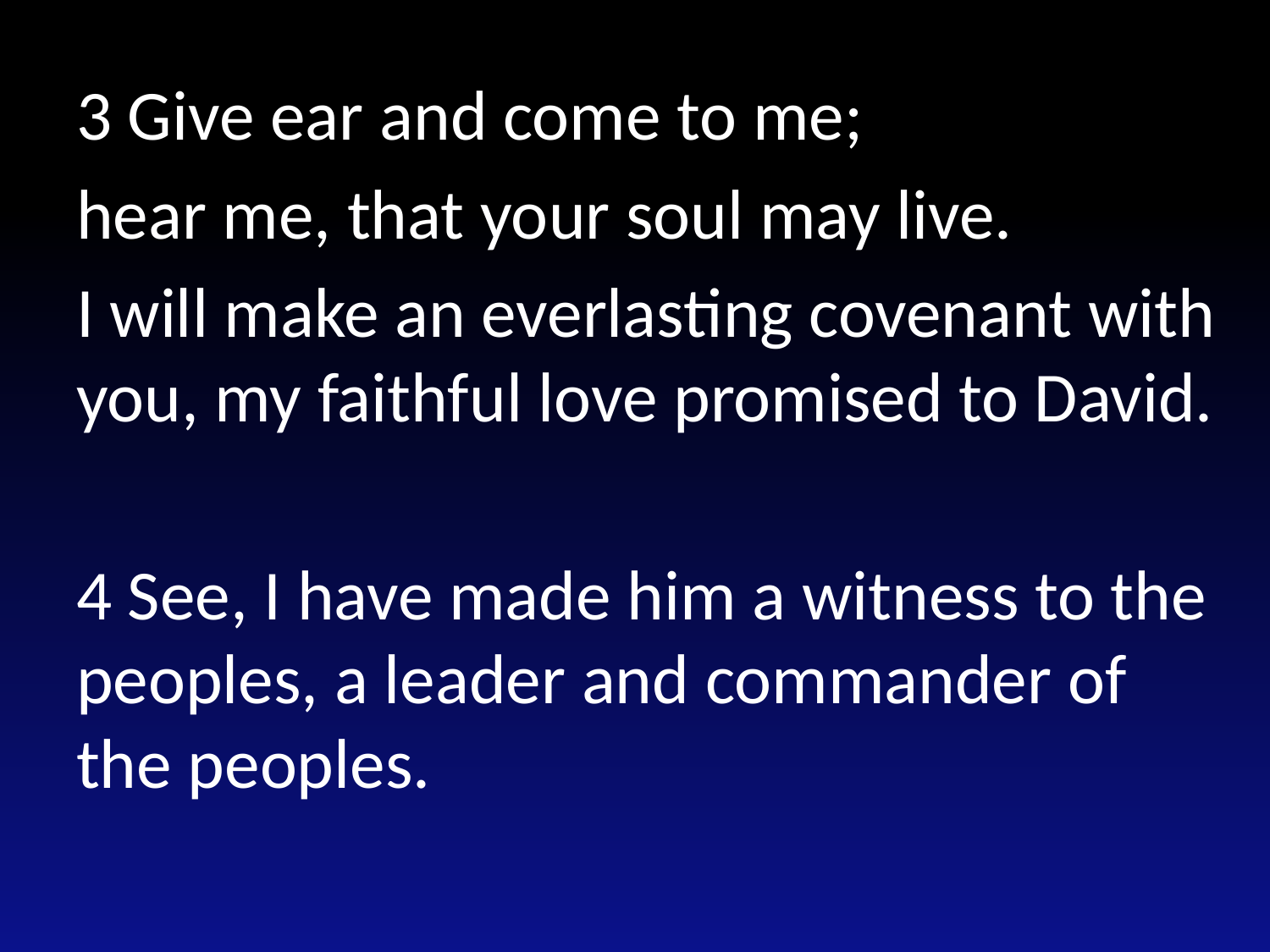

#
3 Give ear and come to me;
hear me, that your soul may live.
I will make an everlasting covenant with you, my faithful love promised to David.

4 See, I have made him a witness to the peoples, a leader and commander of the peoples.